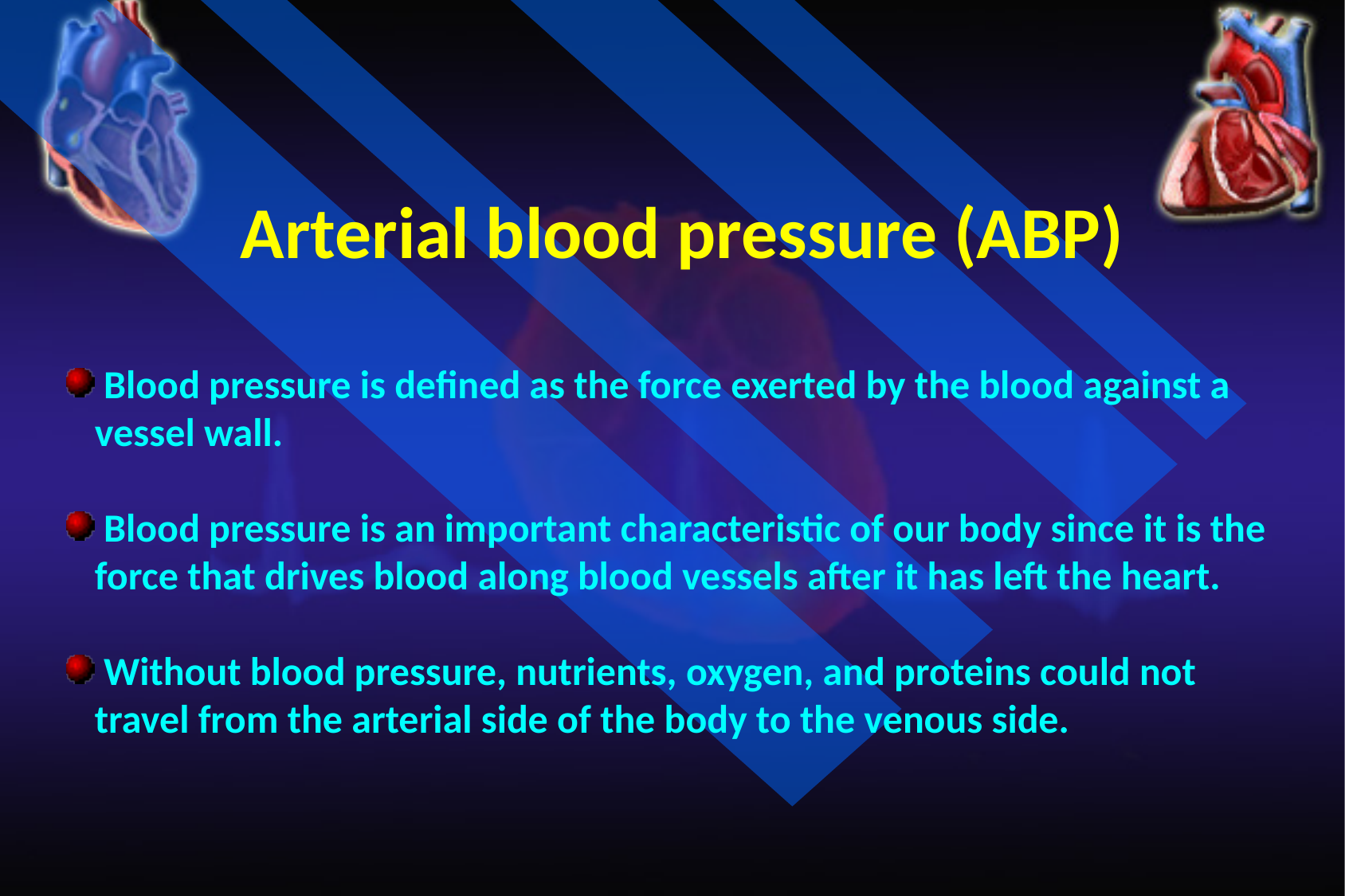

Arterial blood pressure (ABP)
 Blood pressure is defined as the force exerted by the blood against a vessel wall.

 Blood pressure is an important characteristic of our body since it is the force that drives blood along blood vessels after it has left the heart.

 Without blood pressure, nutrients, oxygen, and proteins could not travel from the arterial side of the body to the venous side.